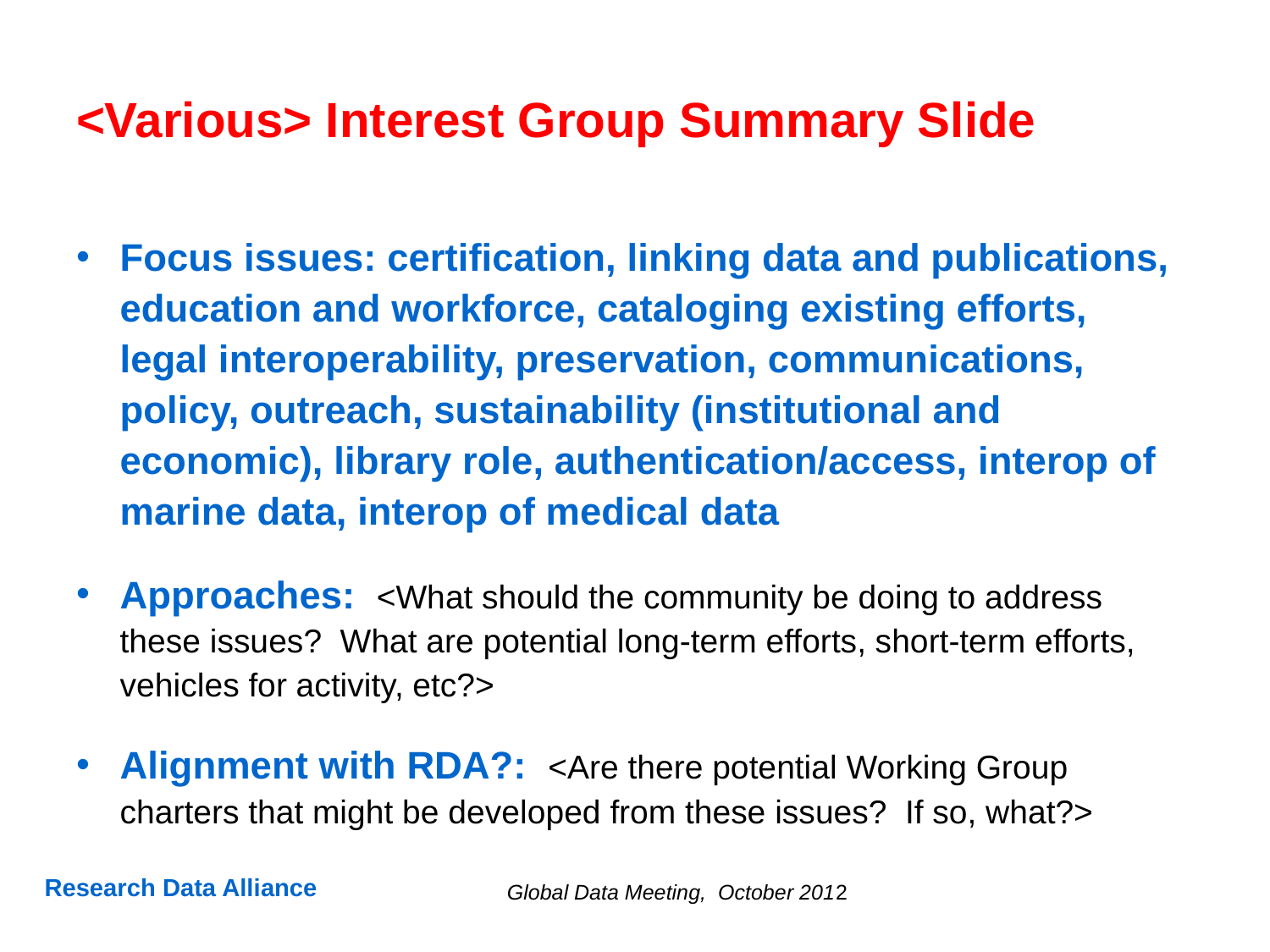

# <Various> Interest Group Summary Slide
Focus issues: certification, linking data and publications, education and workforce, cataloging existing efforts, legal interoperability, preservation, communications, policy, outreach, sustainability (institutional and economic), library role, authentication/access, interop of marine data, interop of medical data
Approaches:  <What should the community be doing to address these issues?  What are potential long-term efforts, short-term efforts, vehicles for activity, etc?>
Alignment with RDA?:  <Are there potential Working Group charters that might be developed from these issues?  If so, what?>